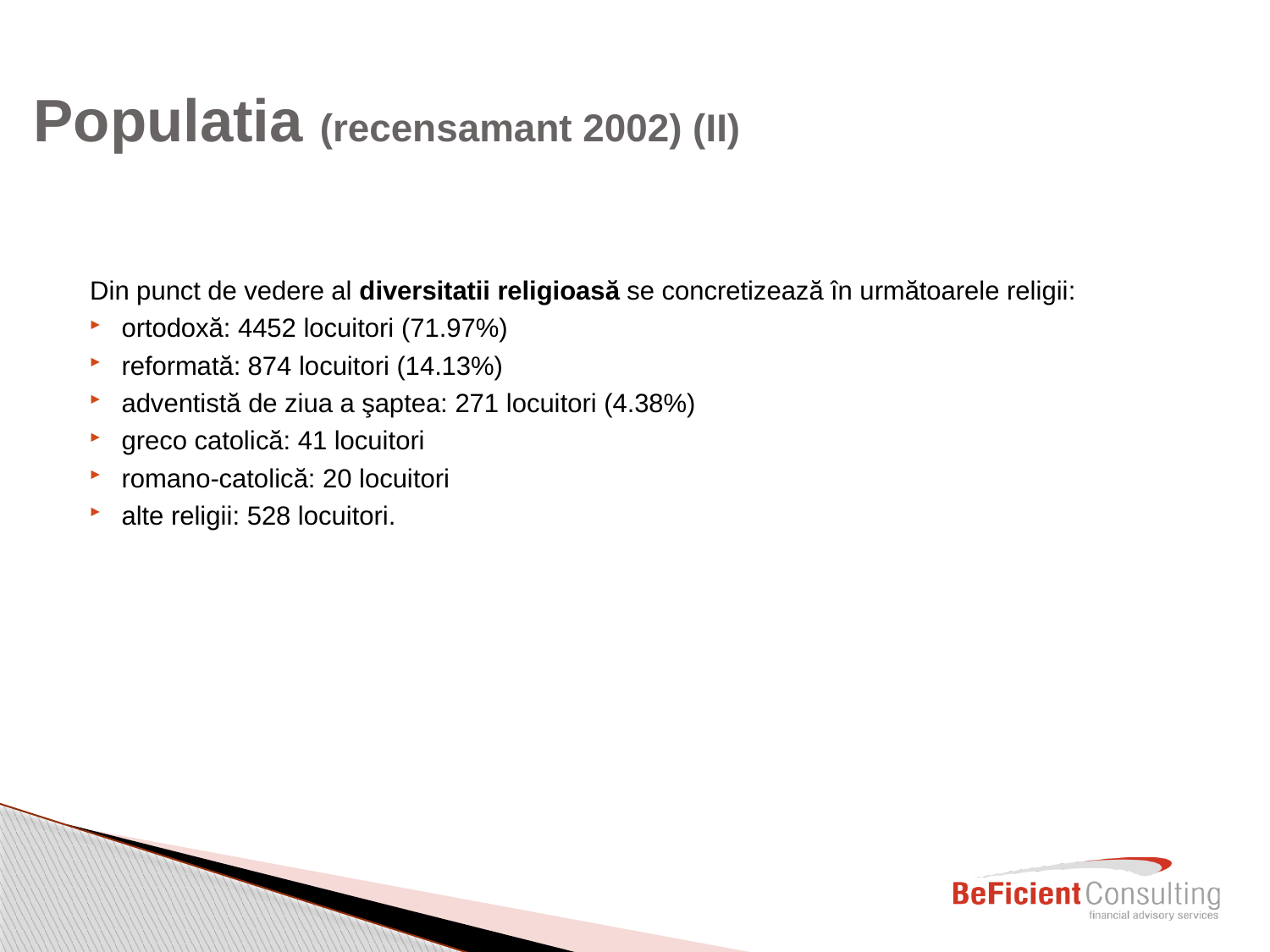

# Populatia (recensamant 2002) (II)

Din punct de vedere al diversitatii religioasă se concretizează în următoarele religii:
ortodoxă: 4452 locuitori (71.97%)
reformată: 874 locuitori (14.13%)
adventistă de ziua a şaptea: 271 locuitori (4.38%)
greco catolică: 41 locuitori
romano-catolică: 20 locuitori
alte religii: 528 locuitori.